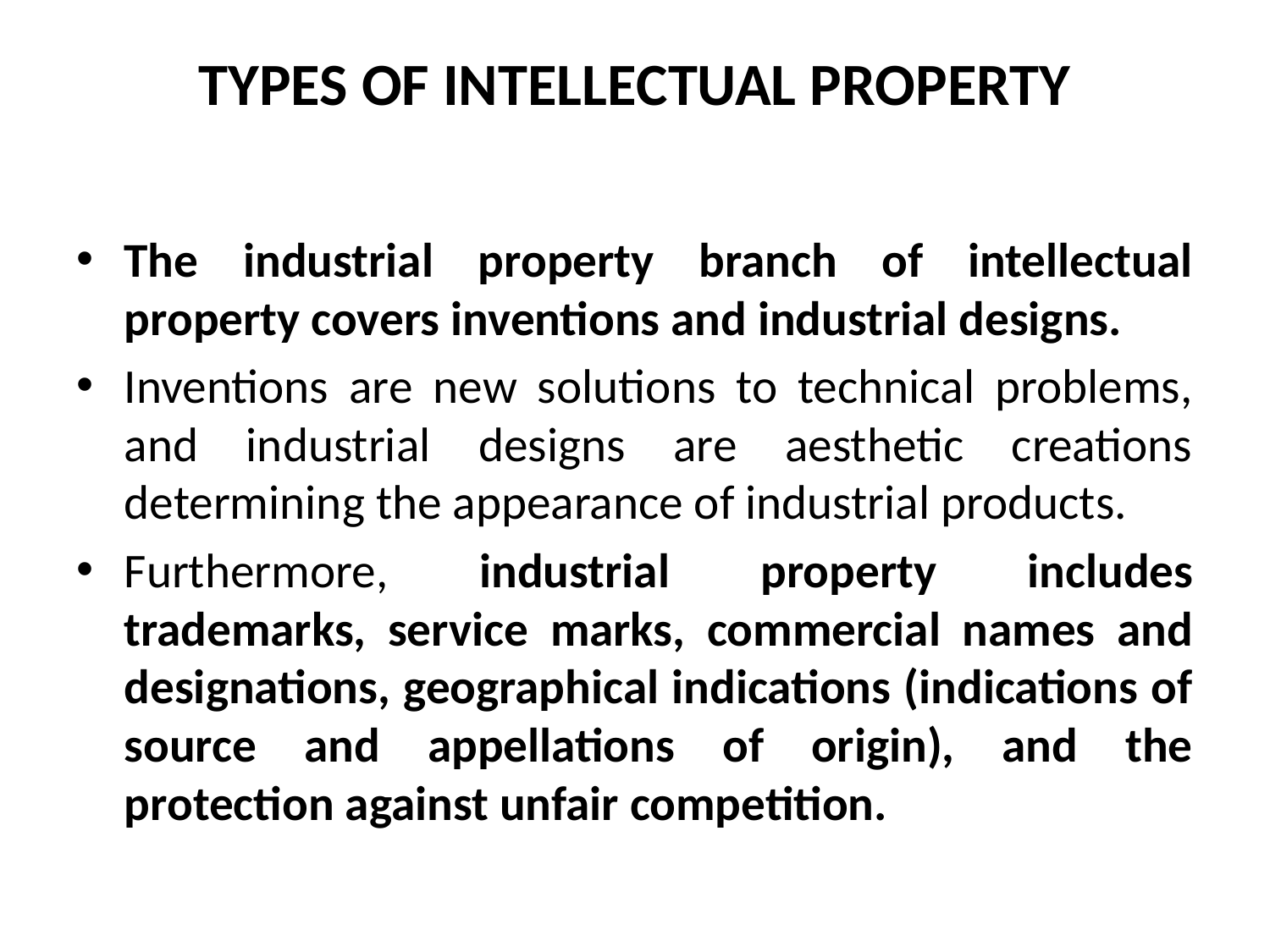

# TYPES OF INTELLECTUAL PROPERTY
The industrial property branch of intellectual property covers inventions and industrial designs.
Inventions are new solutions to technical problems, and industrial designs are aesthetic creations determining the appearance of industrial products.
Furthermore, industrial property includes trademarks, service marks, commercial names and designations, geographical indications (indications of source and appellations of origin), and the protection against unfair competition.